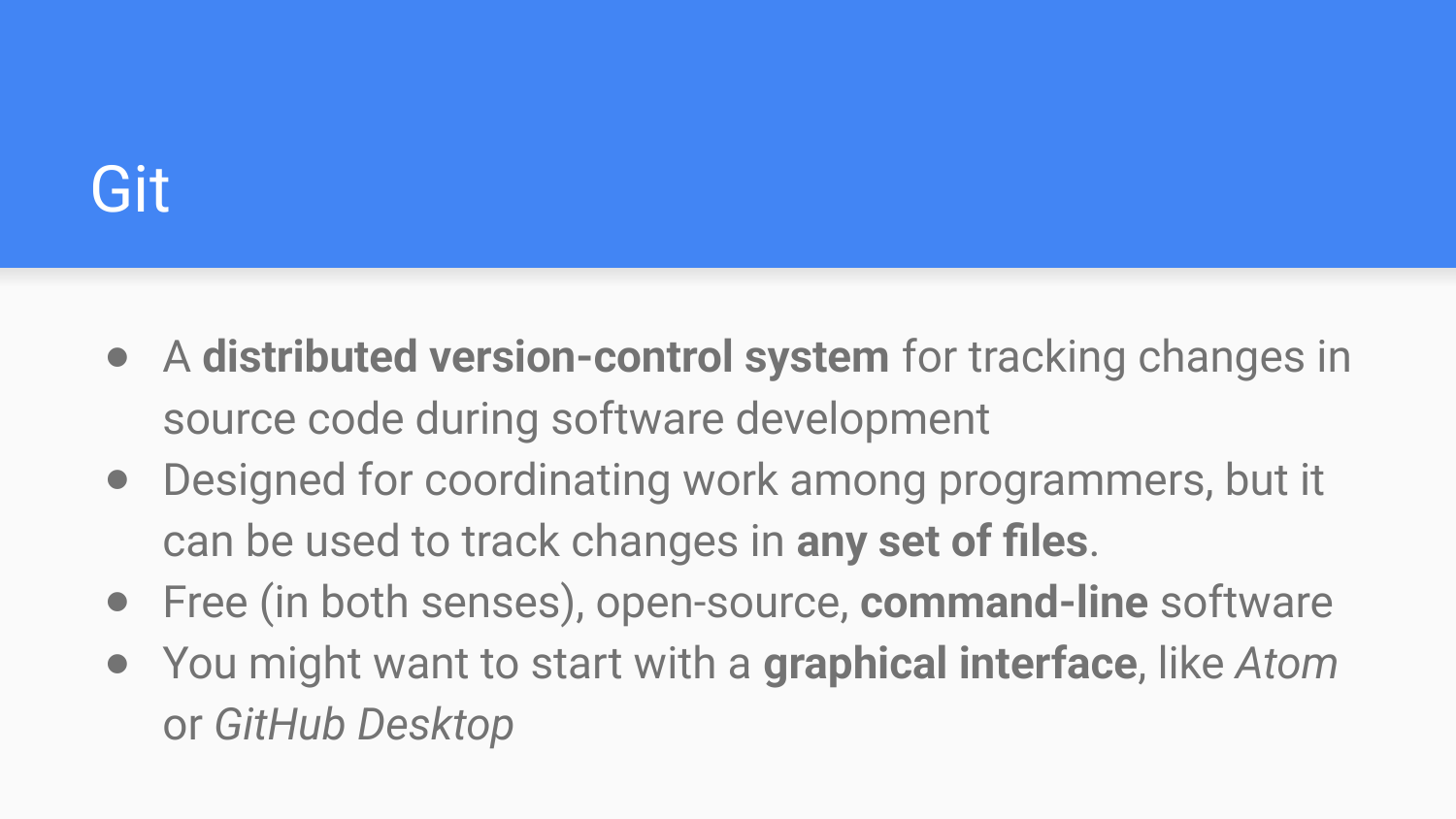

# Git
A distributed version-control system for tracking changes in source code during software development
Designed for coordinating work among programmers, but it can be used to track changes in any set of files.
Free (in both senses), open-source, command-line software
You might want to start with a graphical interface, like Atom or GitHub Desktop